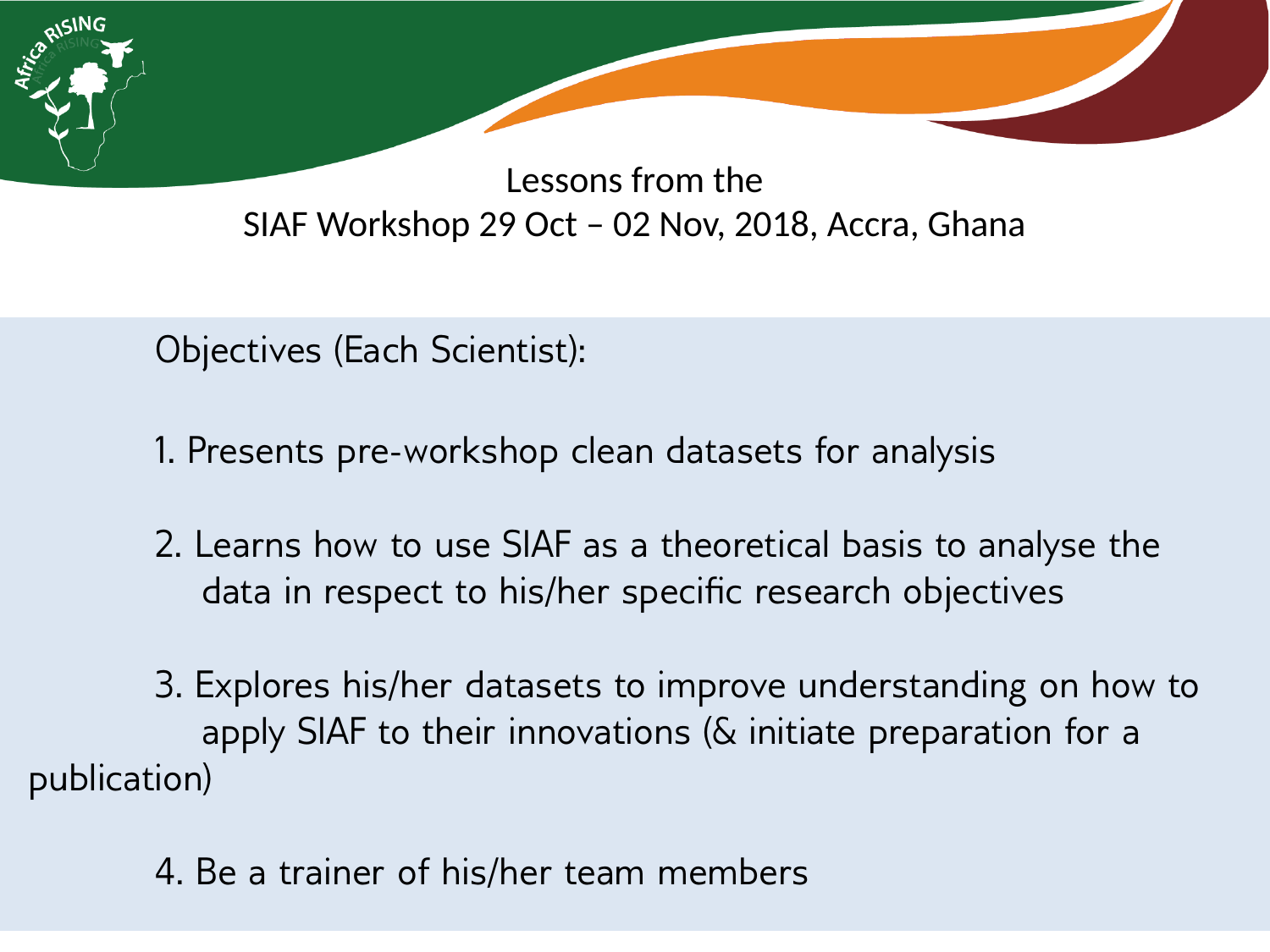

# Lessons from the SIAF Workshop 29 Oct – 02 Nov, 2018, Accra, Ghana
	Objectives (Each Scientist):

	1. Presents pre-workshop clean datasets for analysis

	2. Learns how to use SIAF as a theoretical basis to analyse the 	    data in respect to his/her specific research objectives

	3. Explores his/her datasets to improve understanding on how to 	    apply SIAF to their innovations (& initiate preparation for a 	    publication)

	4. Be a trainer of his/her team members